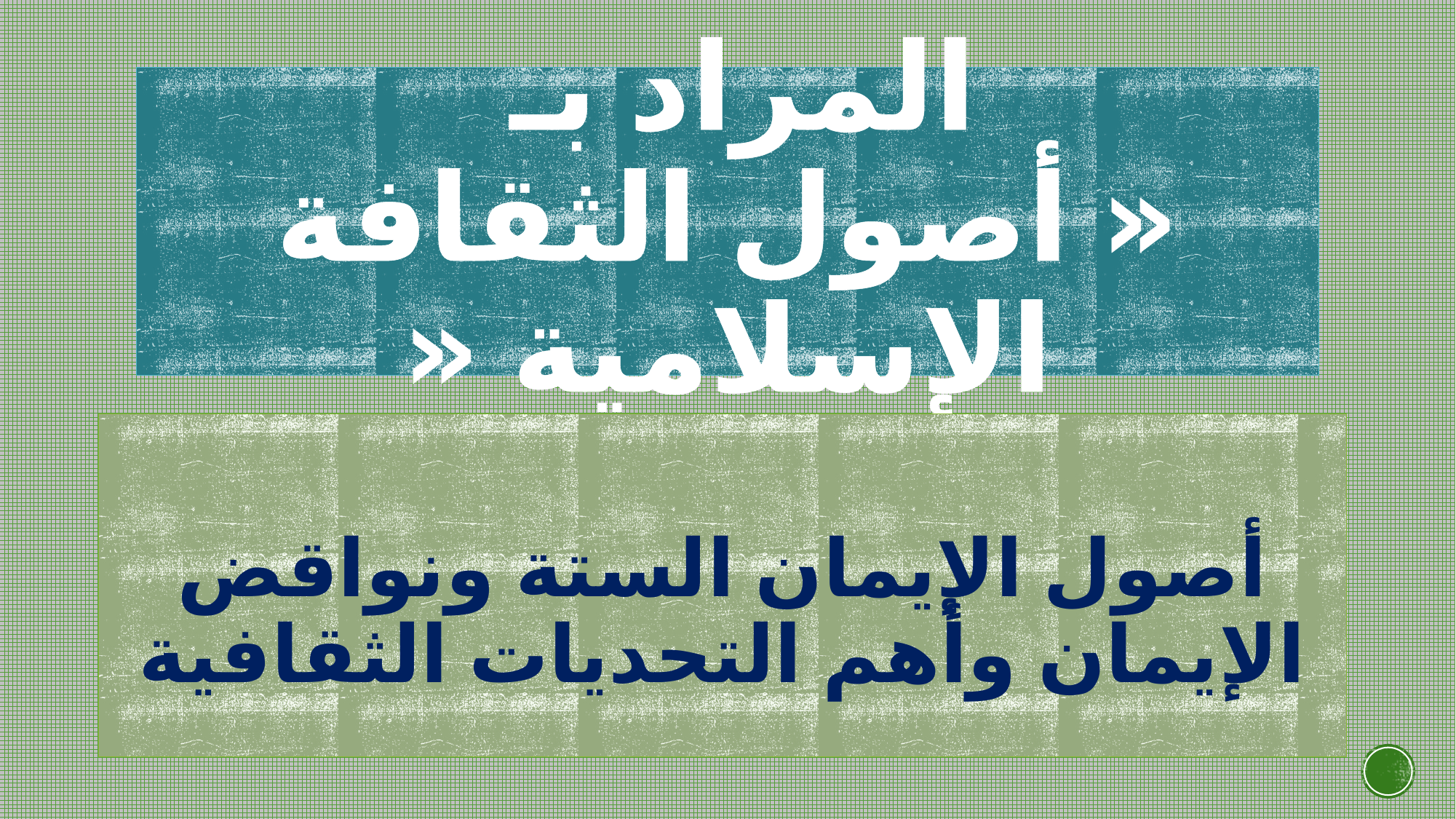

# المراد بـ « أصول الثقافة الإسلامية «

أصول الإيمان الستة ونواقض الإيمان وأهم التحديات الثقافية